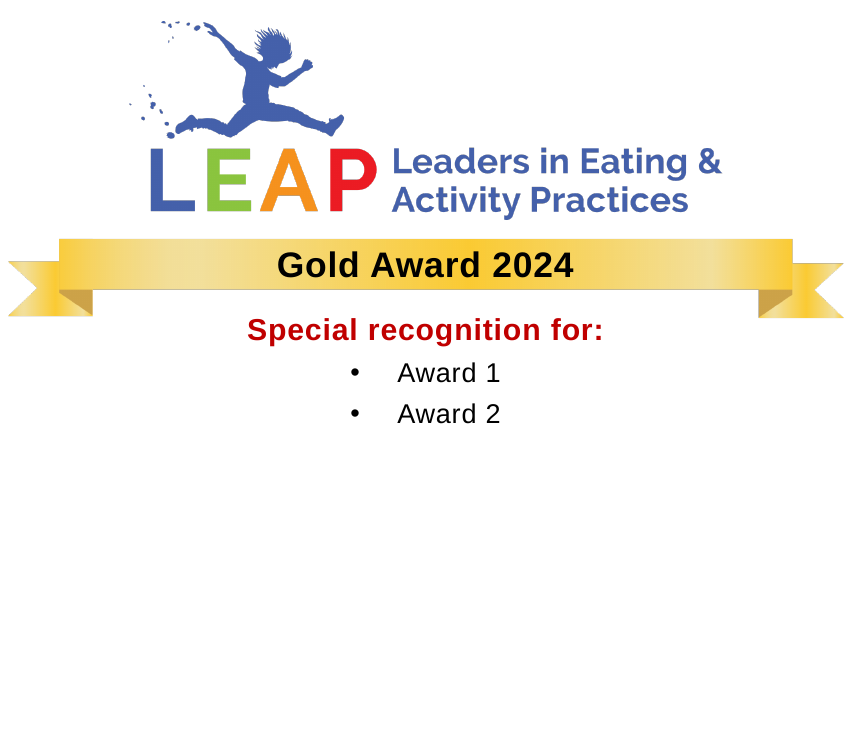

# Gold Award 2024
Special recognition for:
Award 1
Award 2